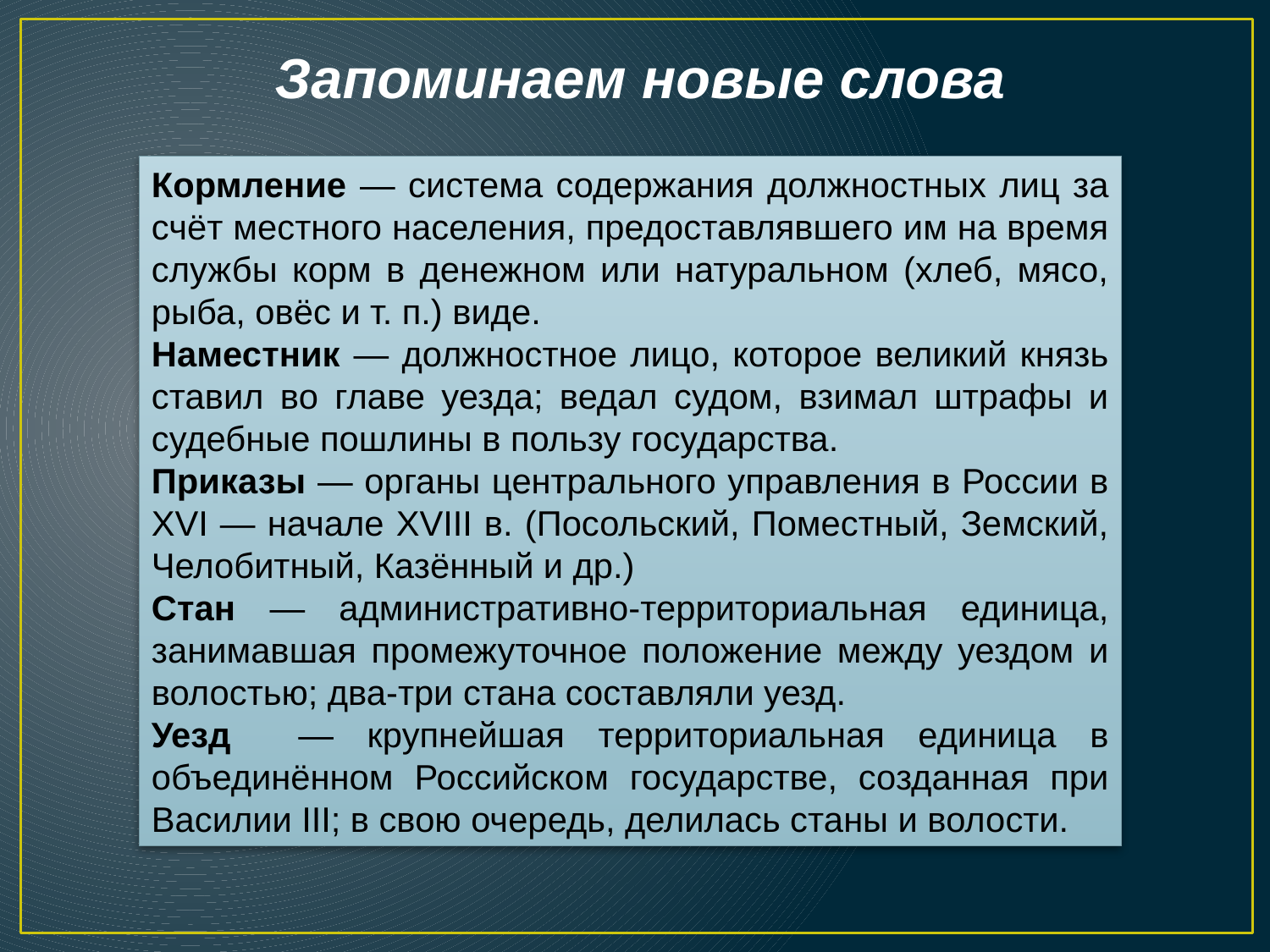

Запоминаем новые слова
Кормление — система содержания должностных лиц за счёт местного населения, предоставлявшего им на время службы корм в денежном или натуральном (хлеб, мясо, рыба, овёс и т. п.) виде.
Наместник — должностное лицо, которое великий князь ставил во главе уезда; ведал судом, взимал штрафы и судебные пошлины в пользу государства.
Приказы — органы центрального управления в России в XVI — начале XVIII в. (Посольский, Поместный, Земский, Челобитный, Казённый и др.)
Стан — административно-территориальная единица, занимавшая промежуточное положение между уездом и волостью; два-три стана составляли уезд.
Уезд  — крупнейшая территориальная единица в объединённом Российском государстве, созданная при Василии III; в свою очередь, делилась станы и волости.